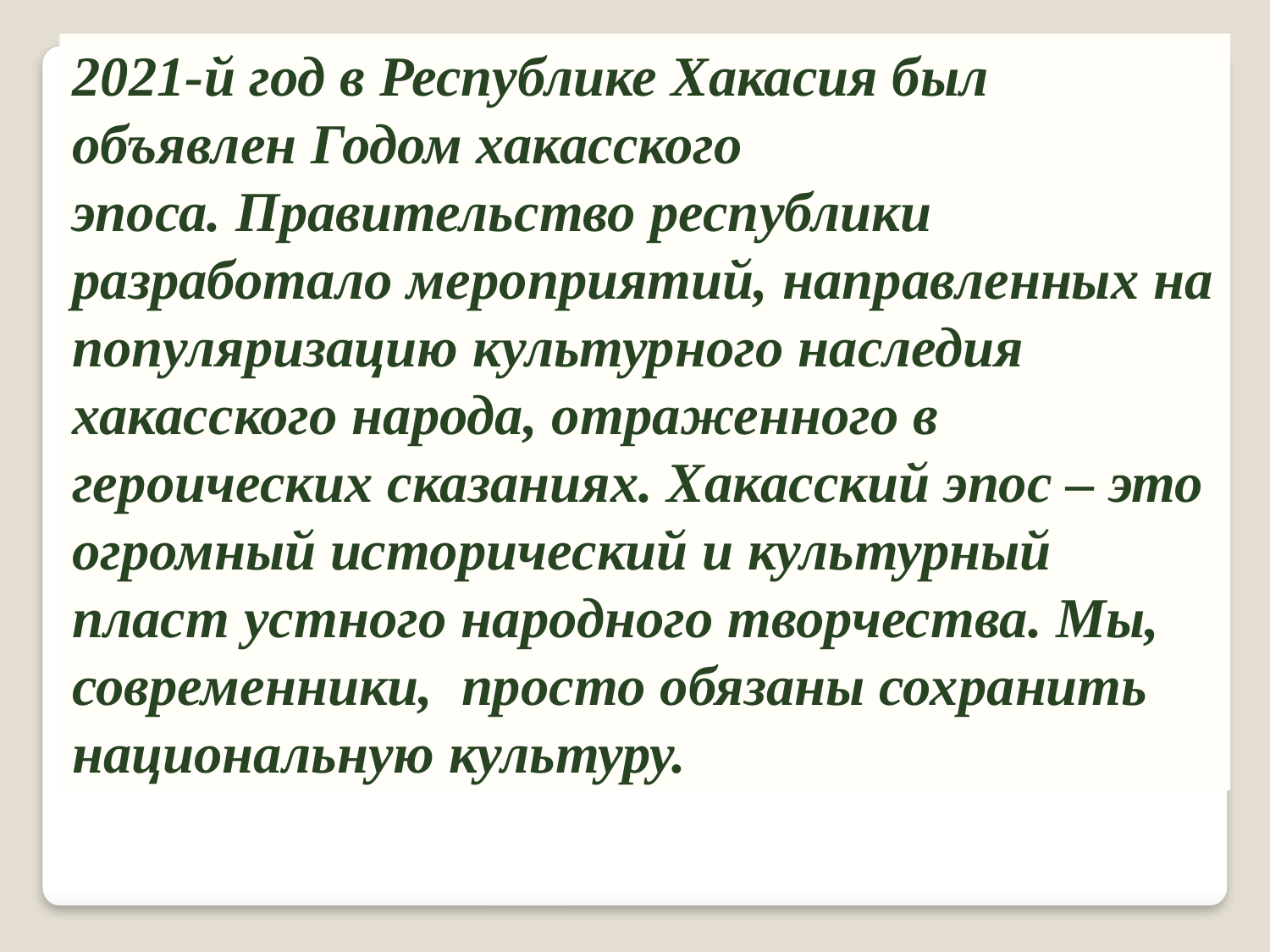

2021-й год в Республике Хакасия был объявлен Годом хакасского эпоса. Правительство республики разработало мероприятий, направленных на популяризацию культурного наследия хакасского народа, отраженного в героических сказаниях. Хакасский эпос – это огромный исторический и культурный пласт устного народного творчества. Мы,  современники,  просто обязаны сохранить национальную культуру.